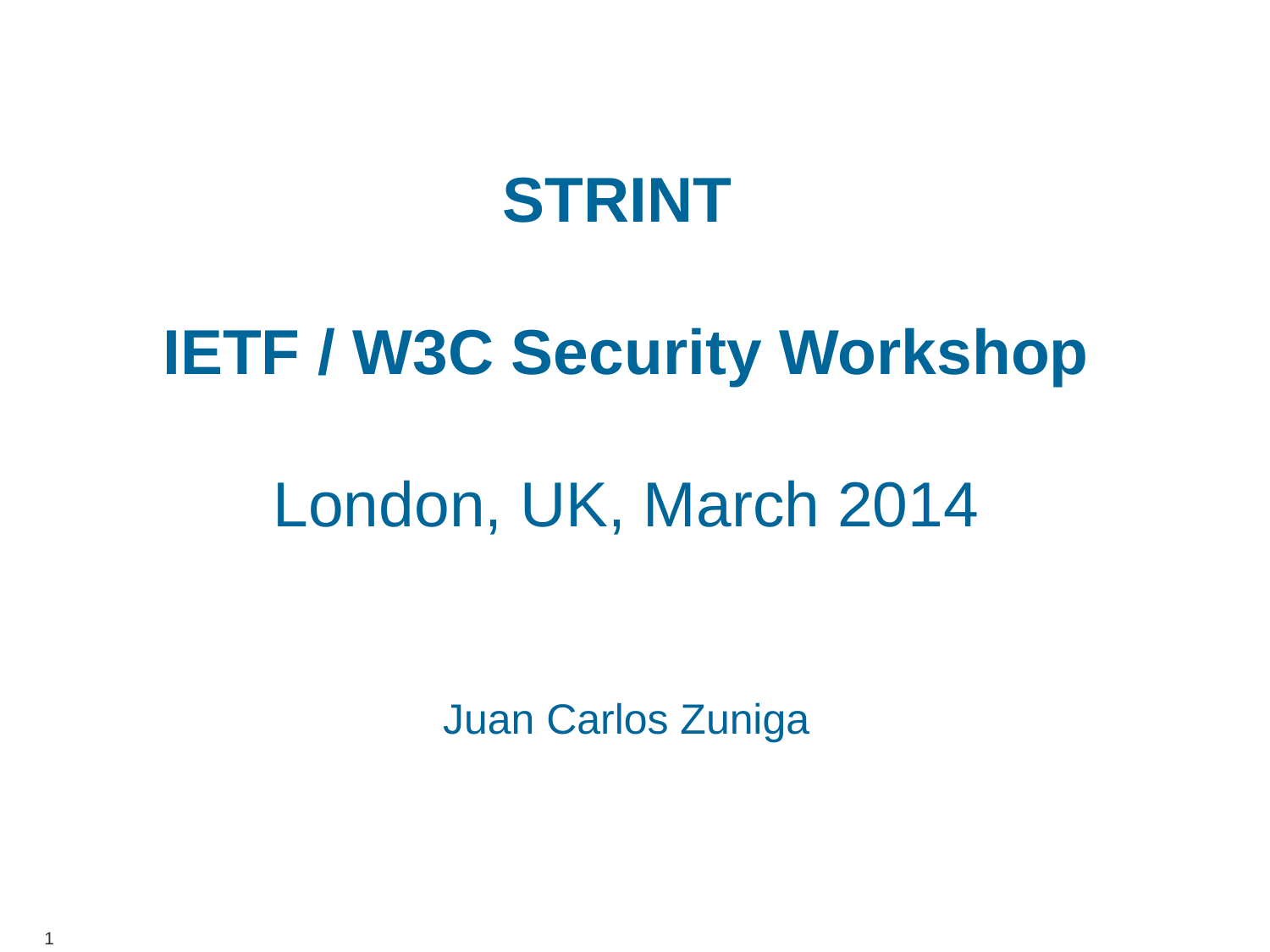

# STRINT IETF / W3C Security Workshop London, UK, March 2014 Juan Carlos Zuniga
1